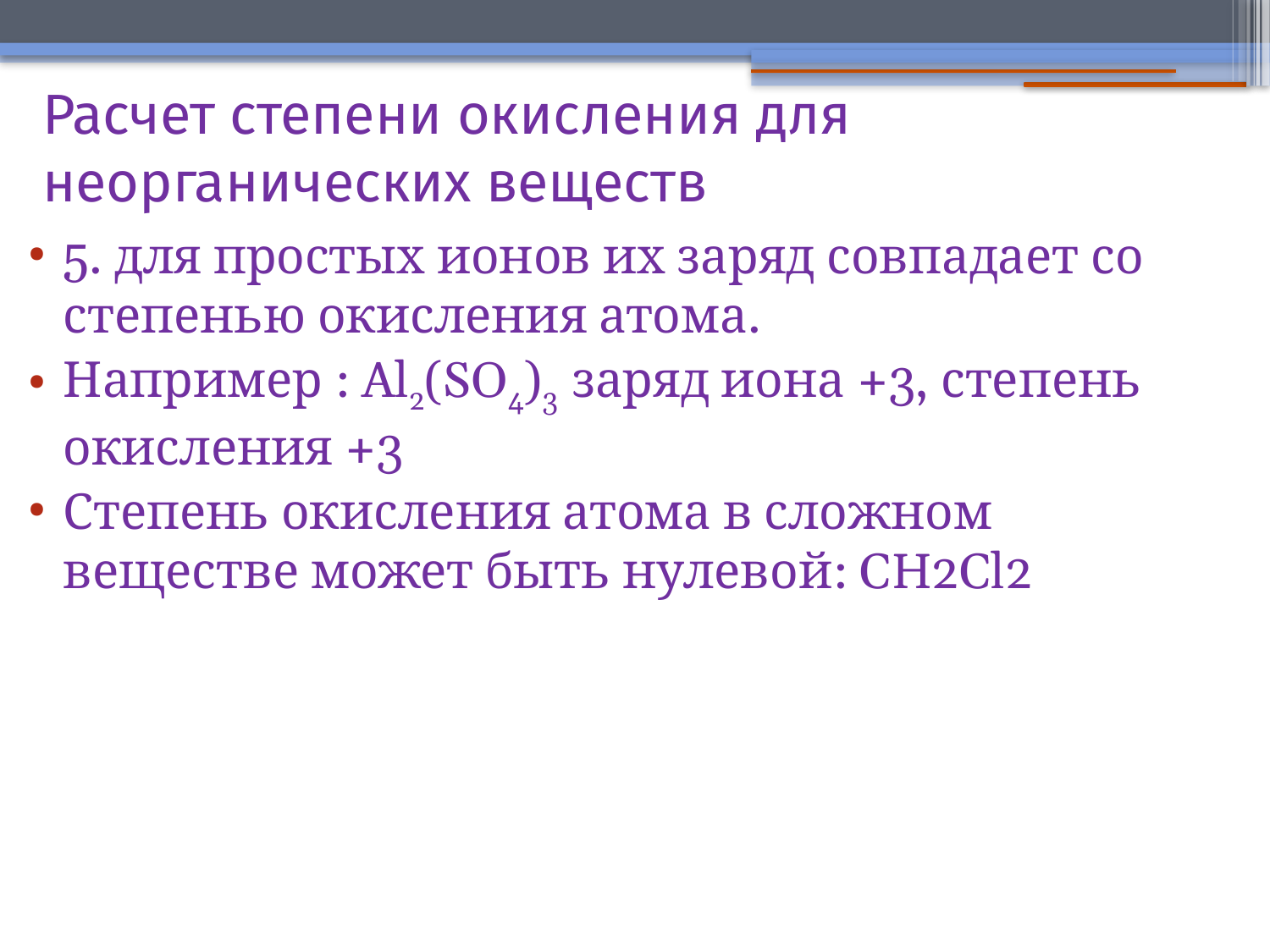

Расчет степени окисления для неорганических веществ
5. для простых ионов их заряд совпадает со степенью окисления атома.
Например : Al2(SO4)3  заряд иона +3, степень окисления +3
Степень окисления атома в сложном веществе может быть нулевой: CH2Cl2